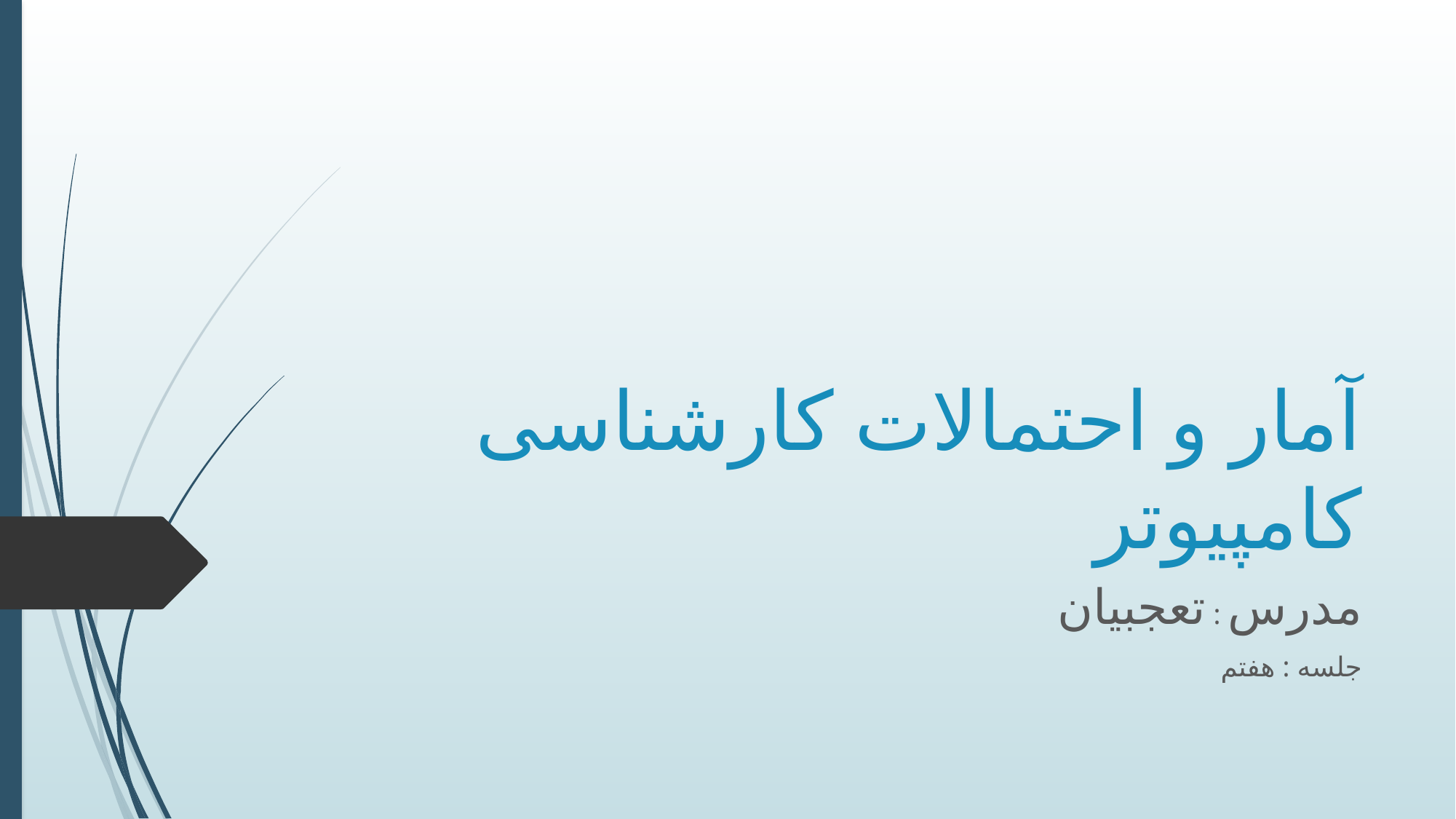

# آمار و احتمالات کارشناسی کامپیوتر
مدرس : تعجبیان
جلسه : هفتم